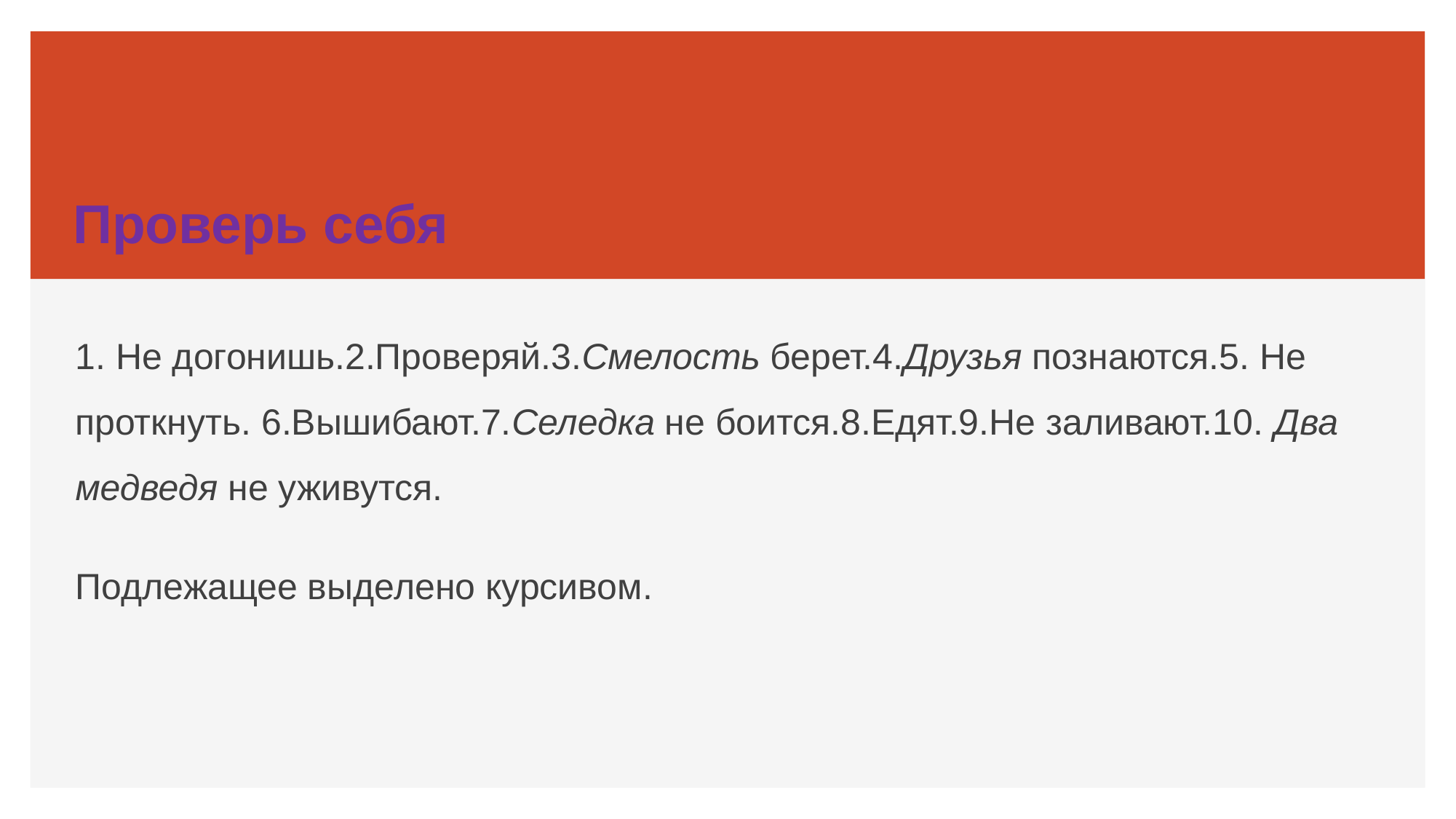

# Проверь себя
1. Не догонишь.2.Проверяй.3.Смелость берет.4.Друзья познаются.5. Не проткнуть. 6.Вышибают.7.Селедка не боится.8.Едят.9.Не заливают.10. Два медведя не уживутся.
Подлежащее выделено курсивом.